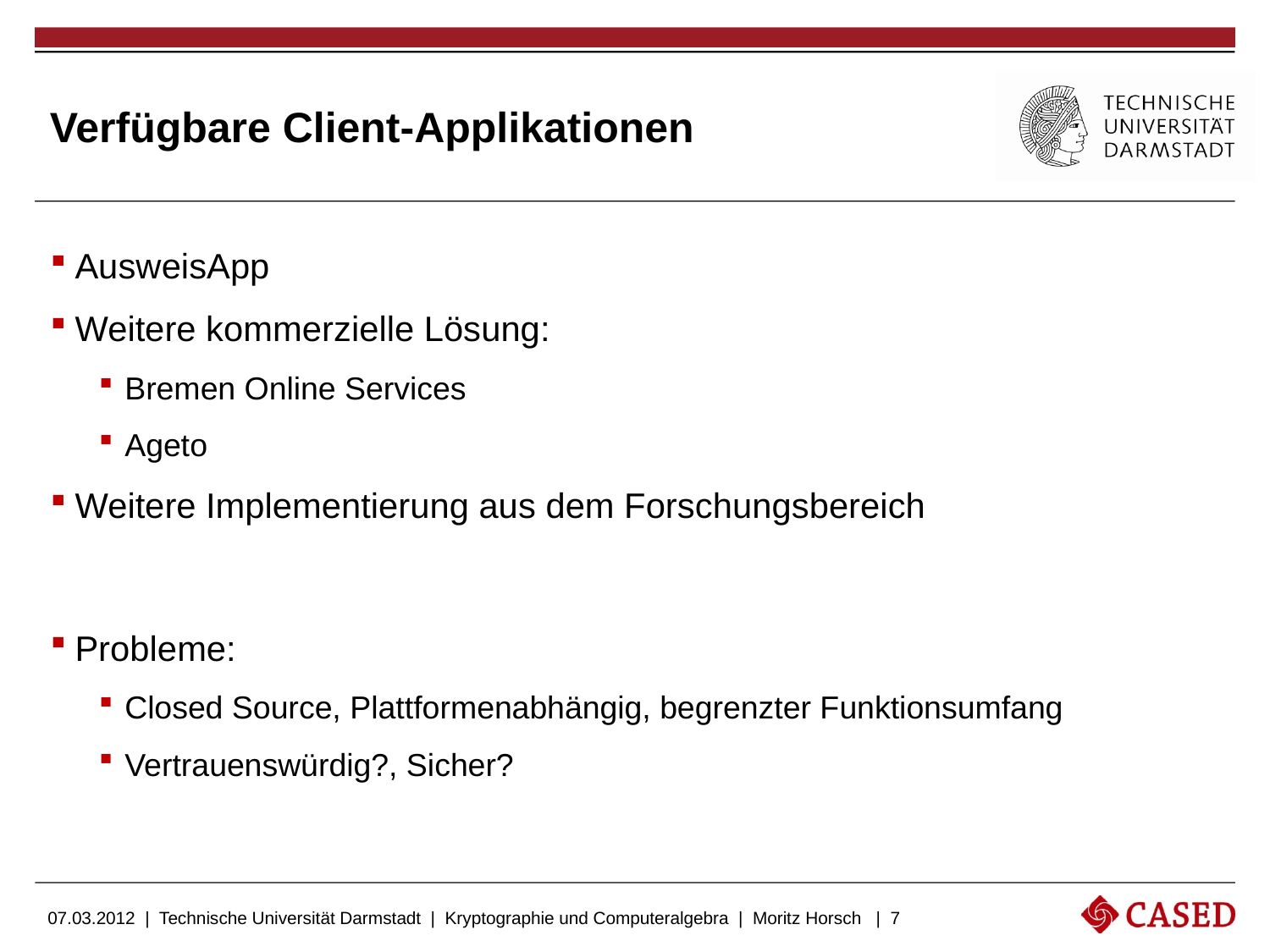

# Verfügbare Client-Applikationen
AusweisApp
Weitere kommerzielle Lösung:
Bremen Online Services
Ageto
Weitere Implementierung aus dem Forschungsbereich

Probleme:
Closed Source, Plattformenabhängig, begrenzter Funktionsumfang
Vertrauenswürdig?, Sicher?